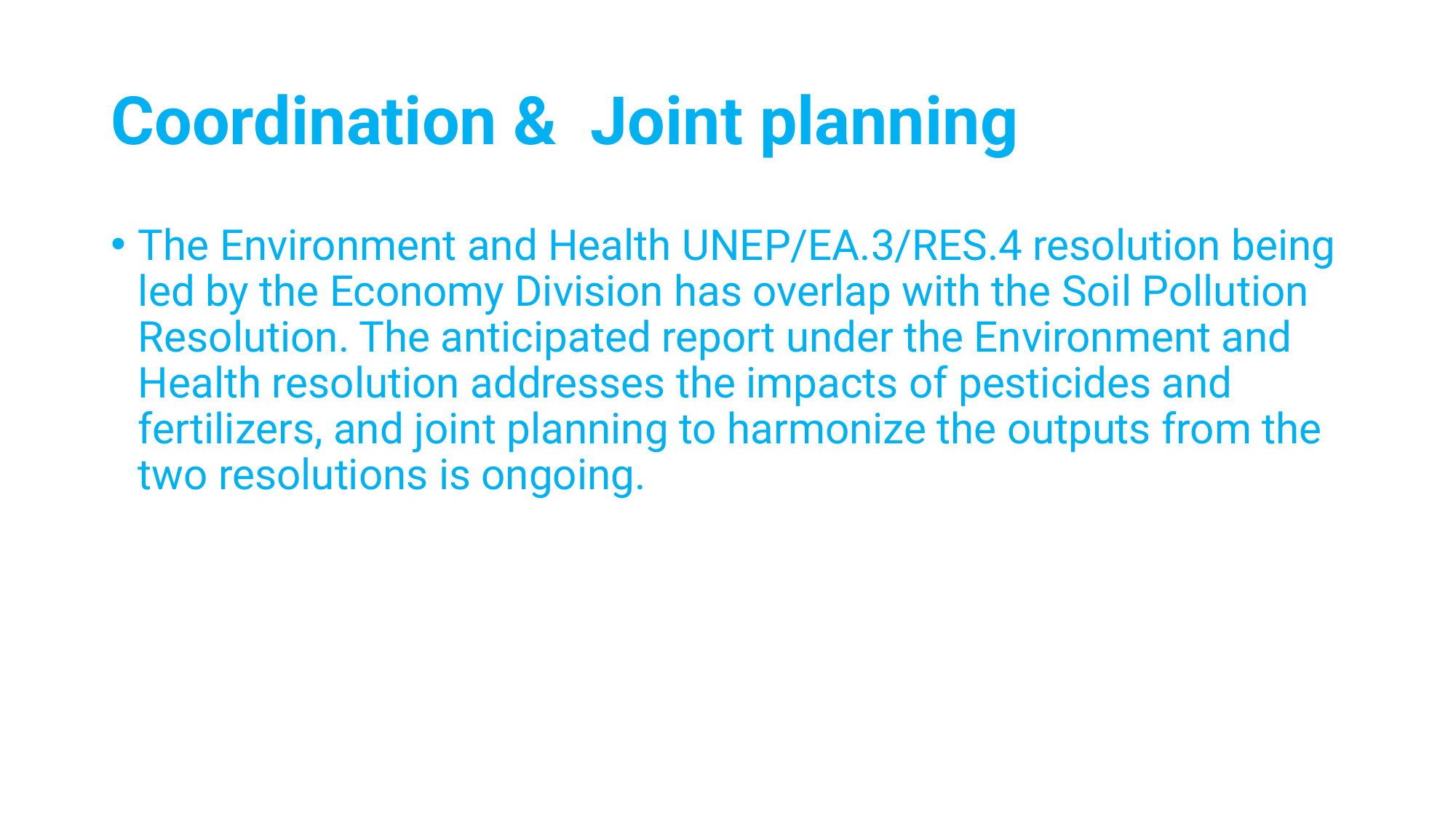

# Coordination &  Joint planning
The Environment and Health UNEP/EA.3/RES.4 resolution being led by the Economy Division has overlap with the Soil Pollution Resolution. The anticipated report under the Environment and Health resolution addresses the impacts of pesticides and fertilizers, and joint planning to harmonize the outputs from the two resolutions is ongoing.